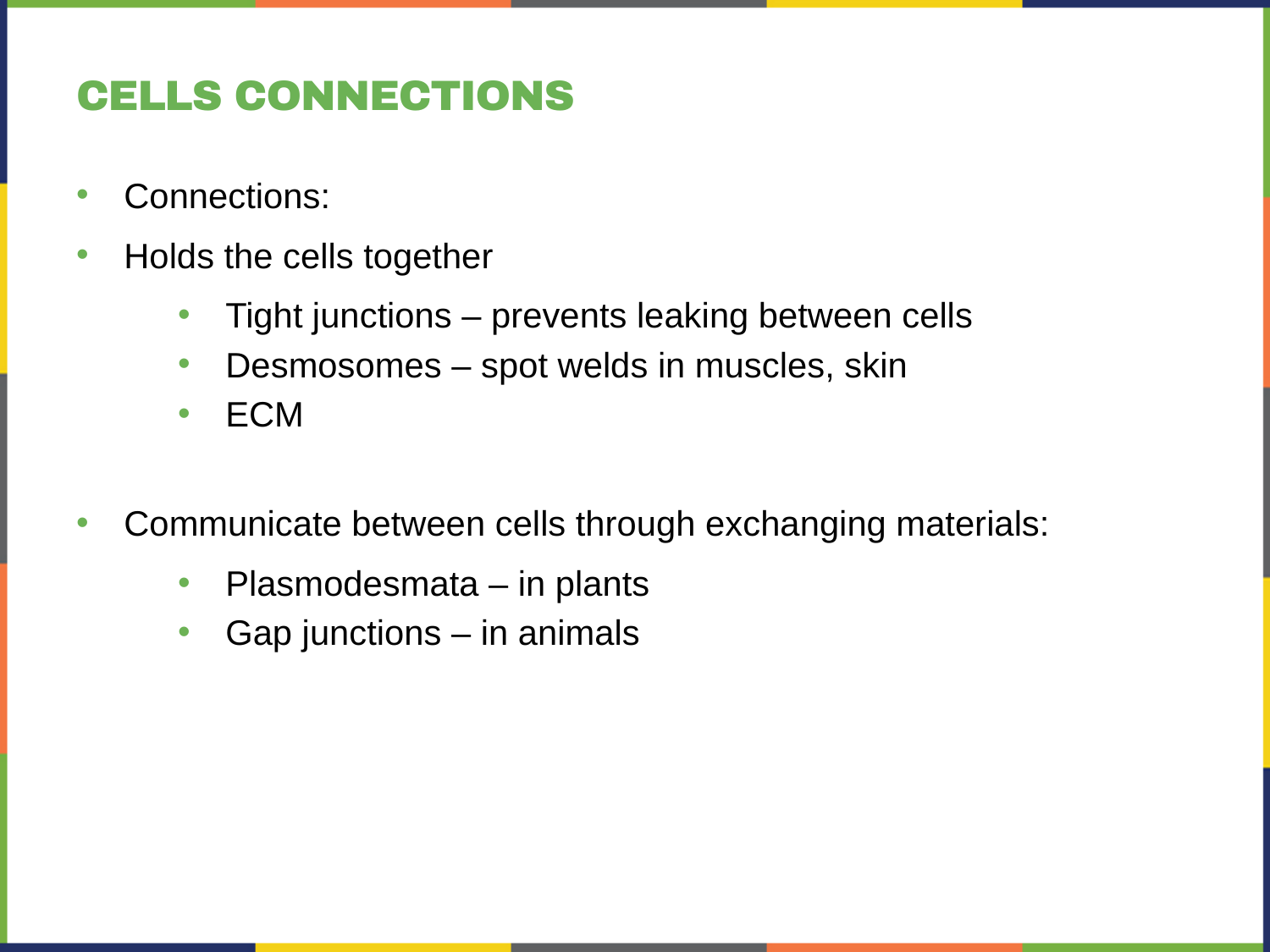

# Cells Connections
Connections:
Holds the cells together
Tight junctions – prevents leaking between cells
Desmosomes – spot welds in muscles, skin
ECM

Communicate between cells through exchanging materials:
Plasmodesmata – in plants
Gap junctions – in animals